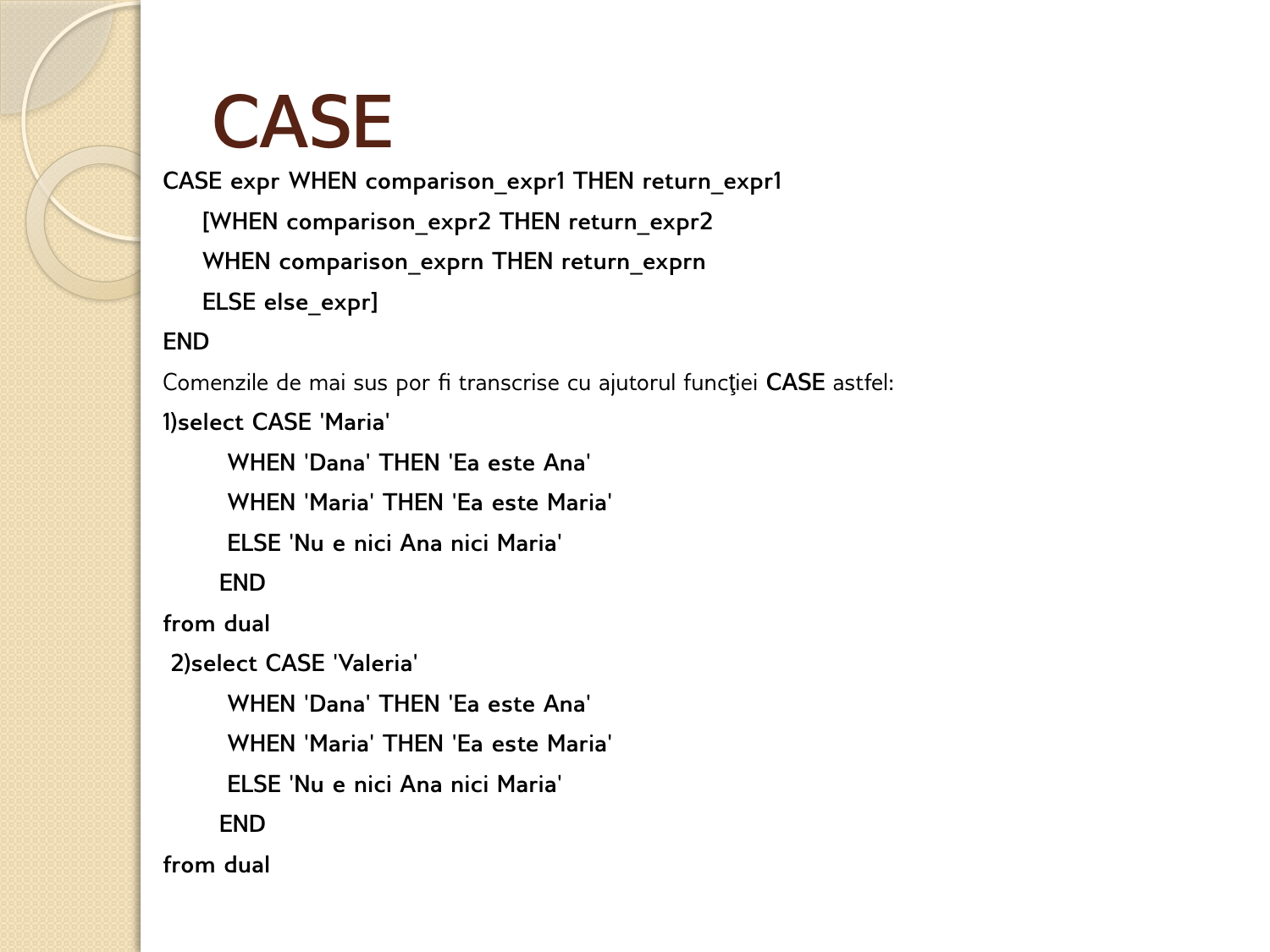

# CASE
CASE expr WHEN comparison_expr1 THEN return_expr1
	[WHEN comparison_expr2 THEN return_expr2
	WHEN comparison_exprn THEN return_exprn
	ELSE else_expr]
END
Comenzile de mai sus por fi transcrise cu ajutorul funcţiei CASE astfel:
1)select CASE 'Maria'
        WHEN 'Dana' THEN 'Ea este Ana'
        WHEN 'Maria' THEN 'Ea este Maria'
        ELSE 'Nu e nici Ana nici Maria'
       END
from dual
 2)select CASE 'Valeria'
        WHEN 'Dana' THEN 'Ea este Ana'
        WHEN 'Maria' THEN 'Ea este Maria'
        ELSE 'Nu e nici Ana nici Maria'
       END
from dual